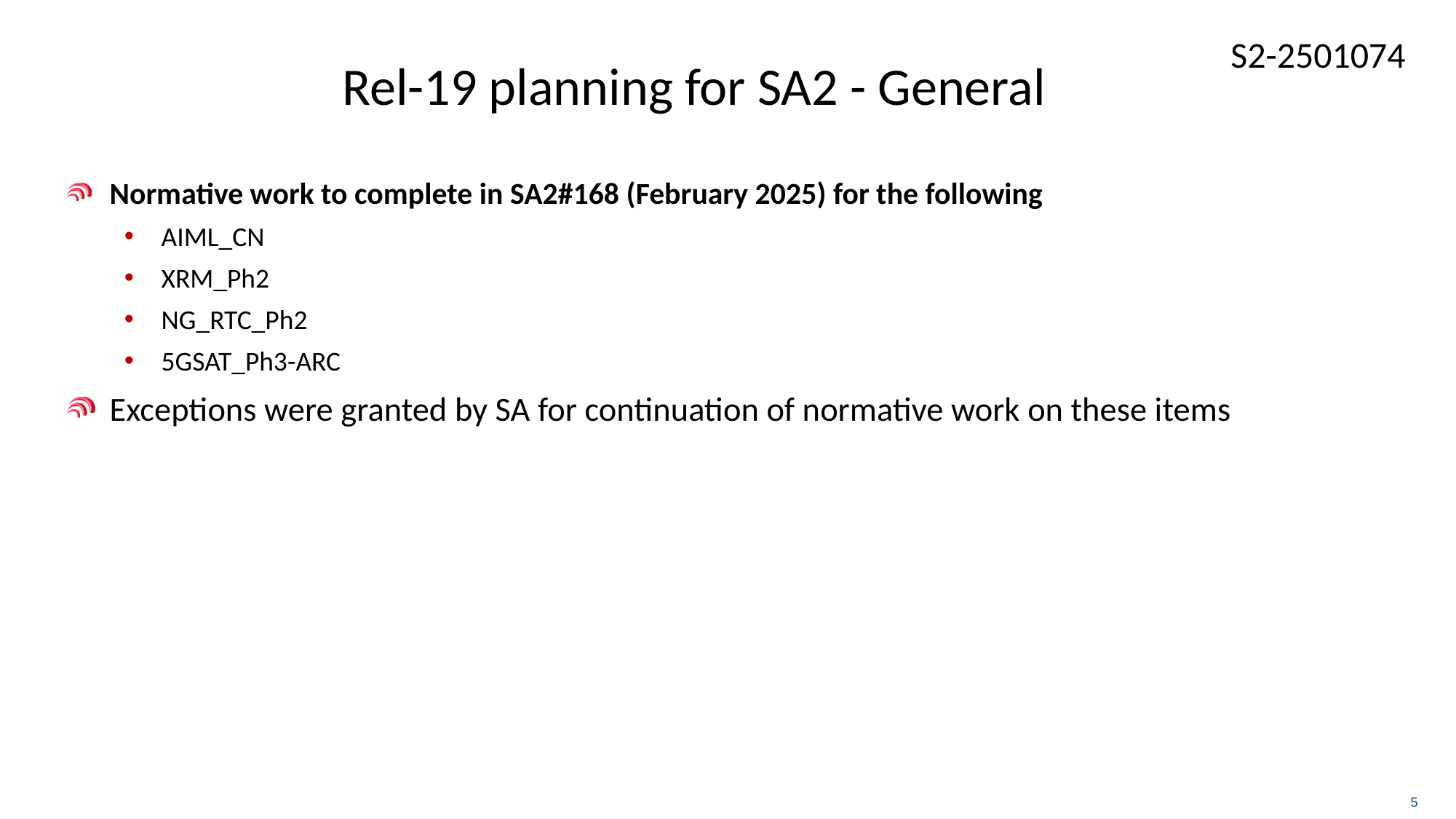

# Rel-19 planning for SA2 - General
Normative work to complete in SA2#168 (February 2025) for the following
AIML_CN
XRM_Ph2
NG_RTC_Ph2
5GSAT_Ph3-ARC
Exceptions were granted by SA for continuation of normative work on these items